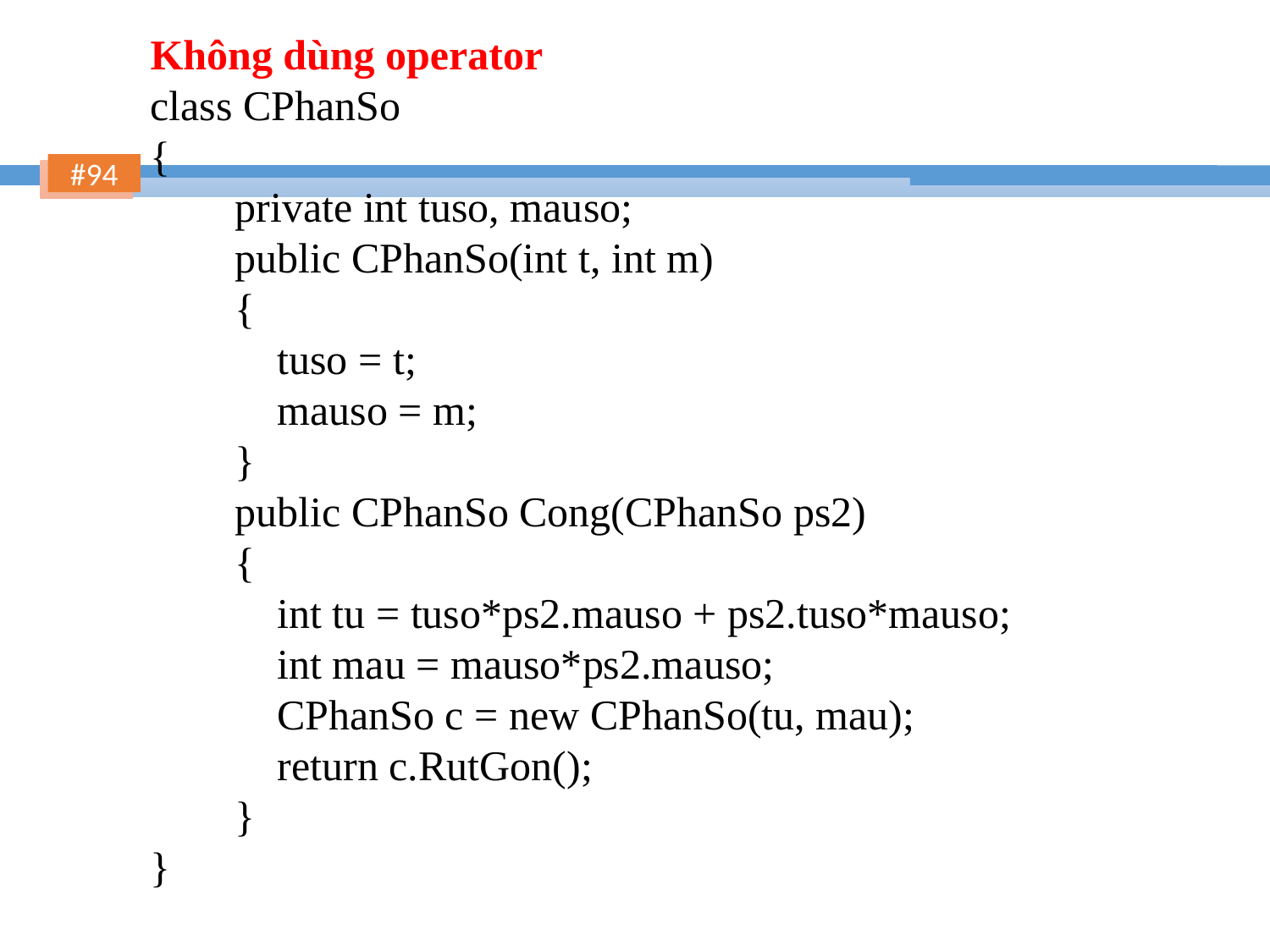

Không dùng operator
class CPhanSo
{
        private int tuso, mauso;
        public CPhanSo(int t, int m)
        {
            tuso = t;
            mauso = m;
        }
        public CPhanSo Cong(CPhanSo ps2)
        {
            int tu = tuso*ps2.mauso + ps2.tuso*mauso;
            int mau = mauso*ps2.mauso;
            CPhanSo c = new CPhanSo(tu, mau);
            return c.RutGon();
        }
}

94